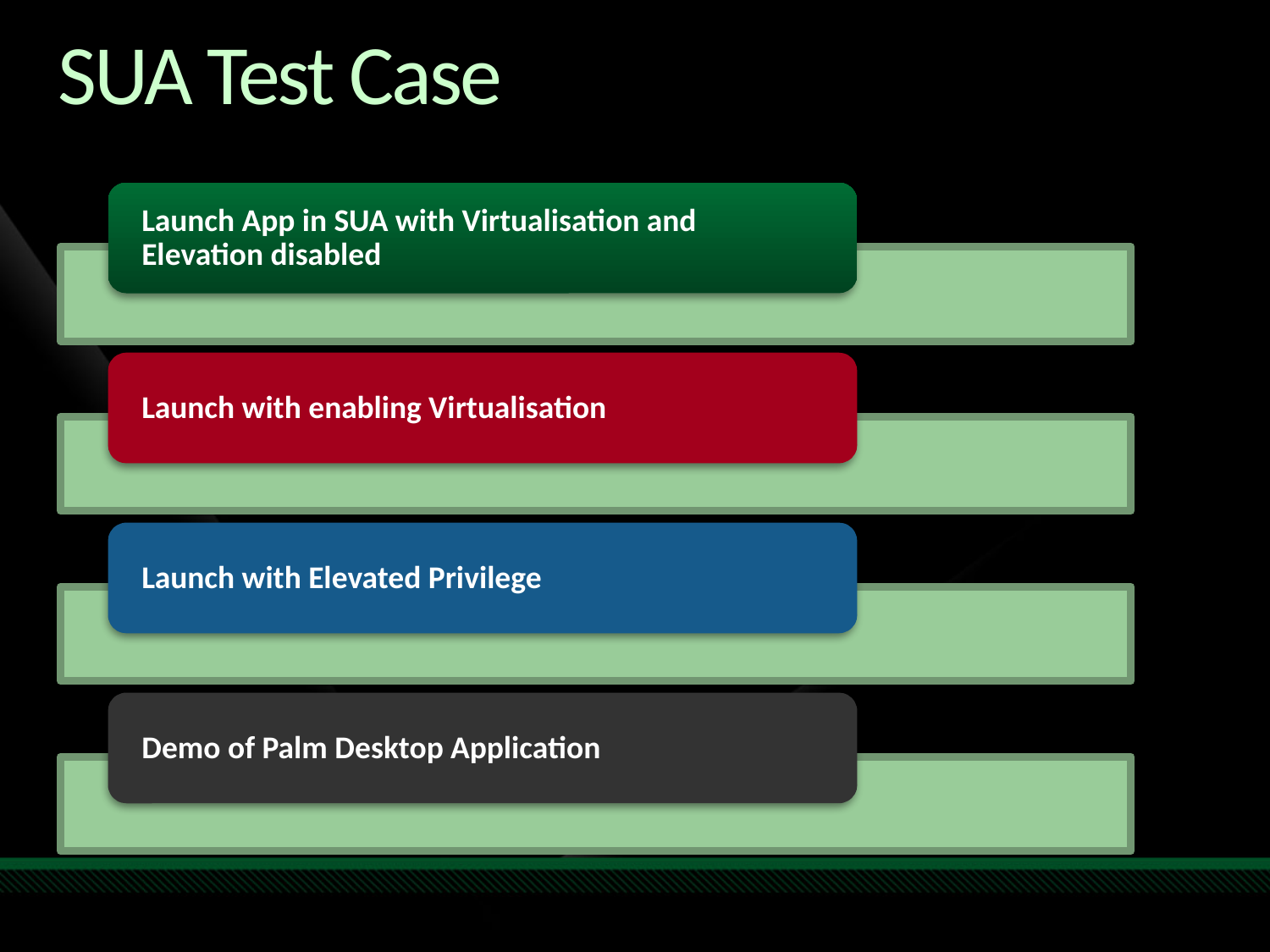

# SUA Test Case
Launch App in SUA with Virtualisation and Elevation disabled
Launch with enabling Virtualisation
Launch with Elevated Privilege
Demo of Palm Desktop Application